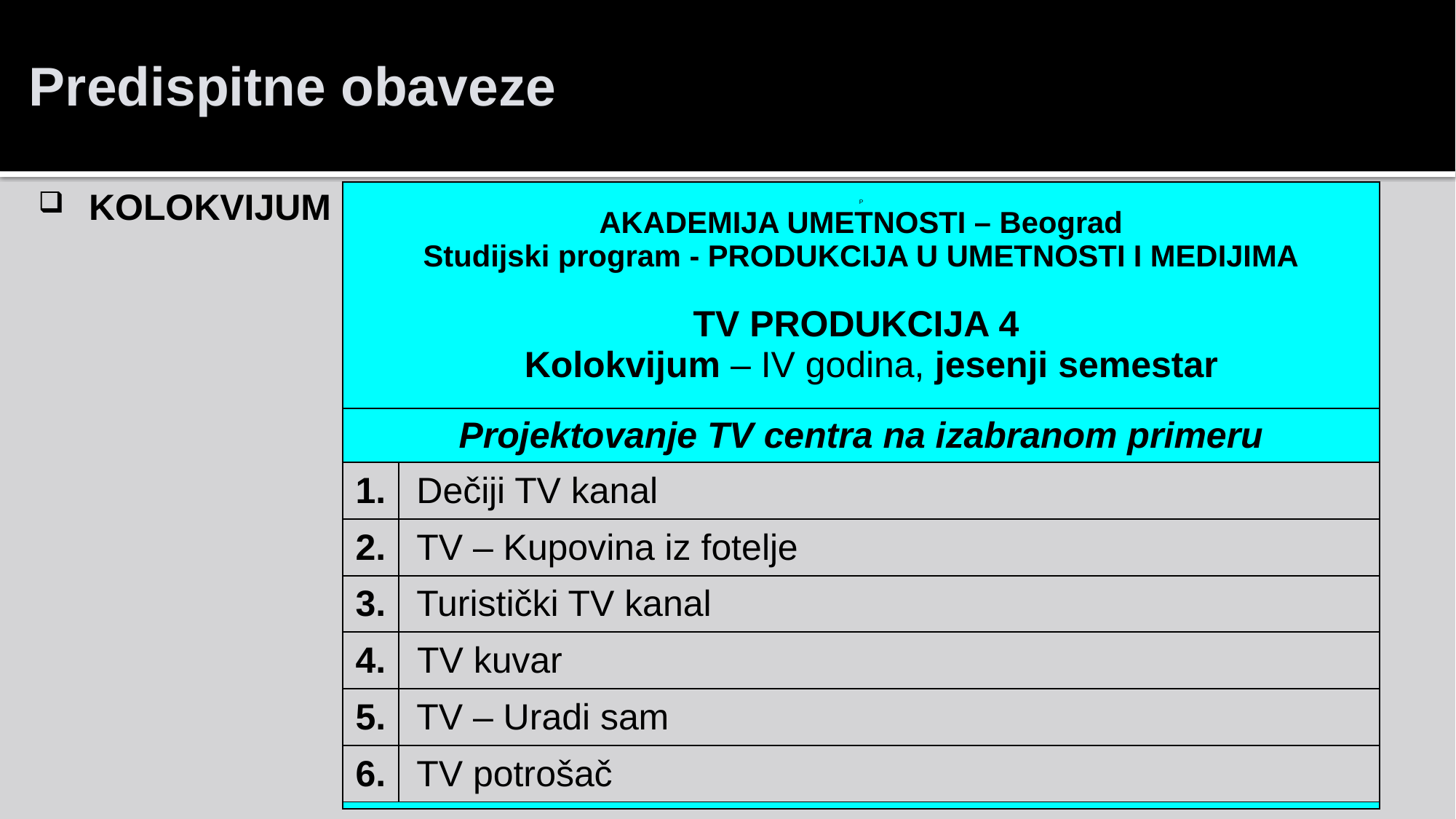

# Predispitne obaveze
KOLOKVIJUM

| P  AKADEMIJA UMETNOSTI – Beograd Studijski program - PRODUKCIJA U UMETNOSTI I MEDIJIMA   TV PRODUKCIJA 4  Kolokvijum – IV godina, jesenji semestar |  |
| --- | --- |
| Projektovanje TV centra na izabranom primeru |  |
| 1. | Dečiji TV kanal |
| 2. | TV – Kupovina iz fotelje |
| 3. | Turistički TV kanal |
| 4. | TV kuvar |
| 5. | TV – Uradi sam |
| 6. | TV potrošač |
|  |  |